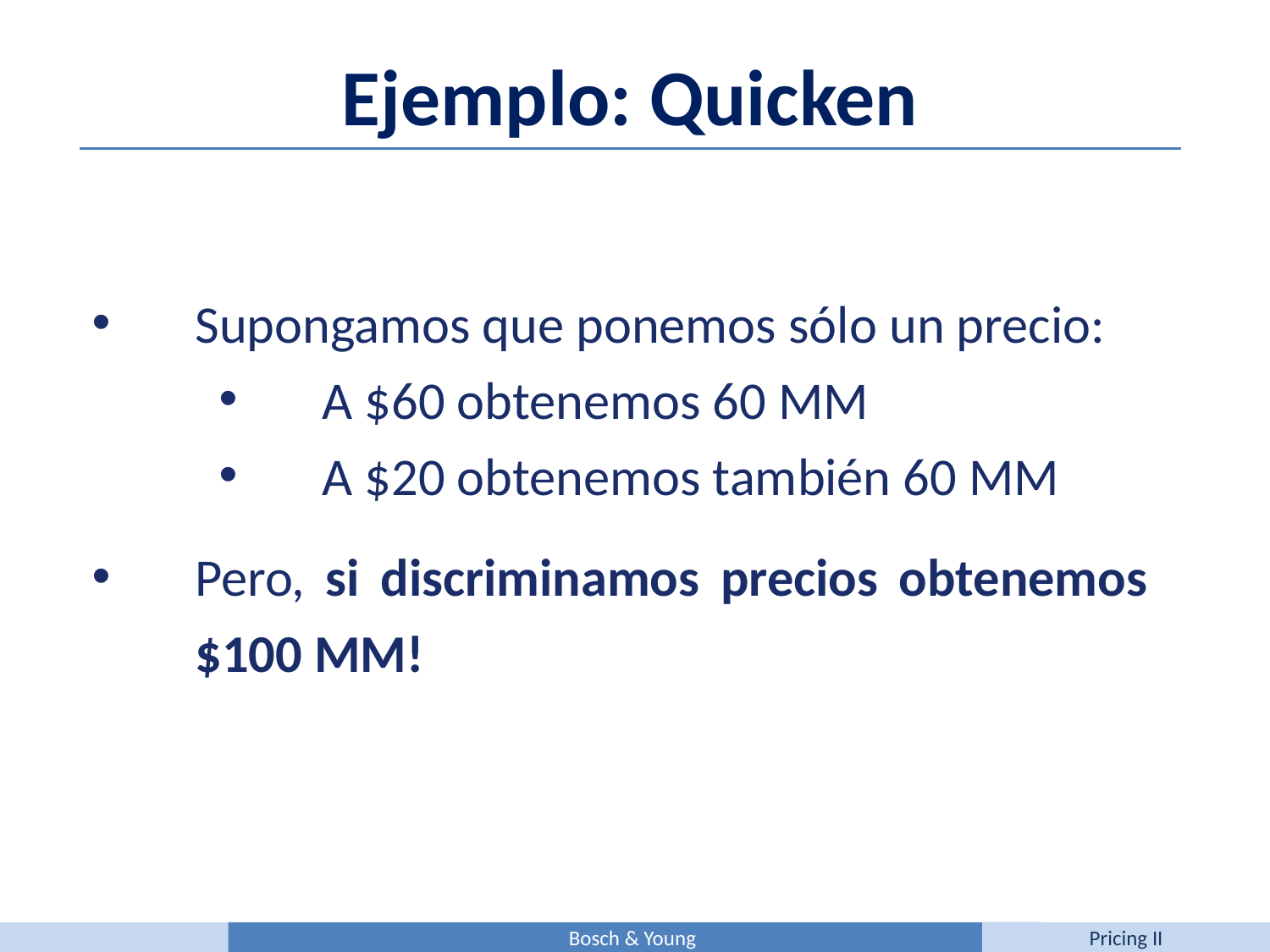

Ejemplo: Quicken
Supongamos que ponemos sólo un precio:
A $60 obtenemos 60 MM
A $20 obtenemos también 60 MM

Pero, si discriminamos precios obtenemos $100 MM!

Bosch & Young
Pricing II